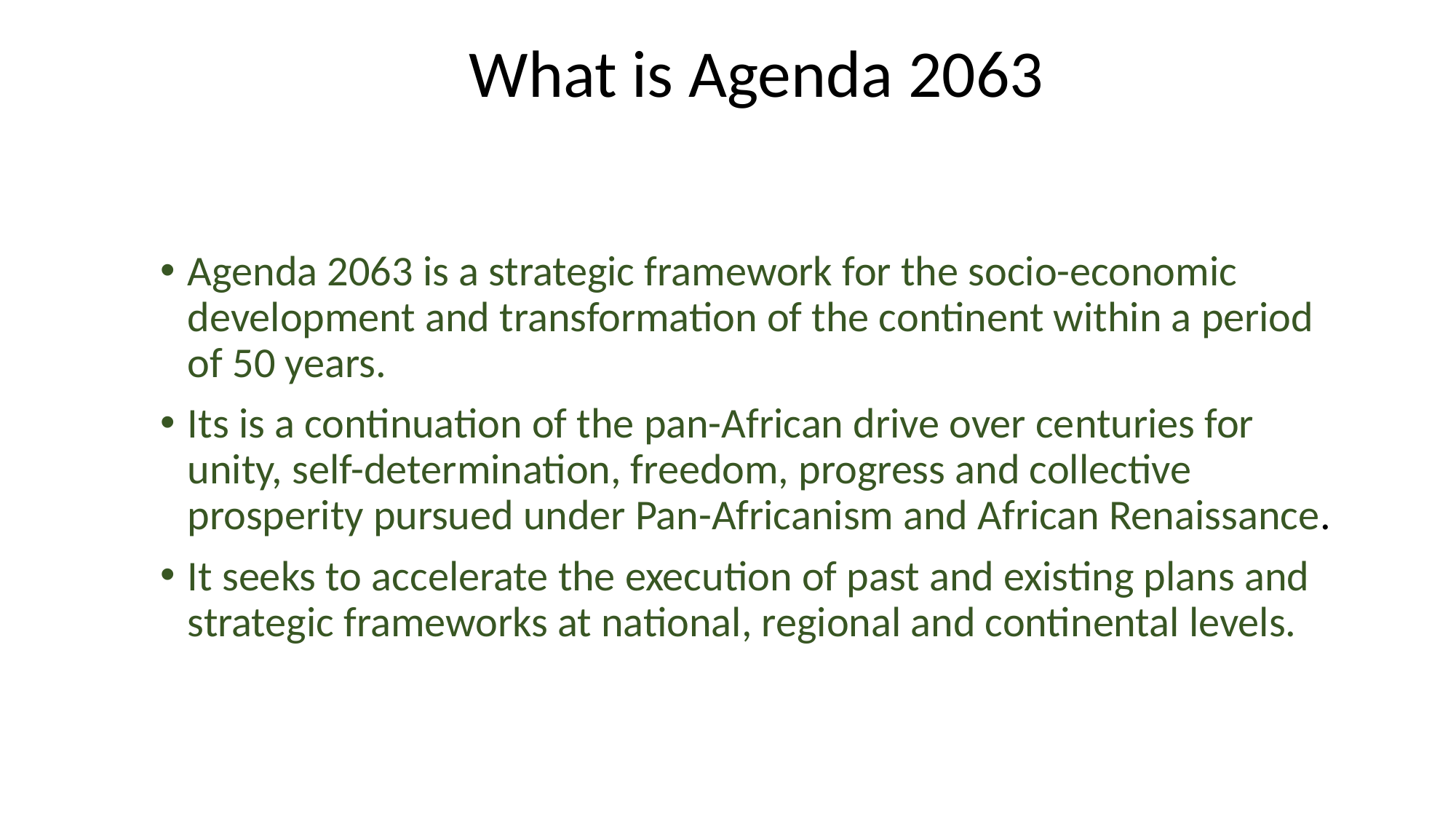

# What is Agenda 2063
Agenda 2063 is a strategic framework for the socio-economic development and transformation of the continent within a period of 50 years.
Its is a continuation of the pan-African drive over centuries for unity, self-determination, freedom, progress and collective prosperity pursued under Pan-Africanism and African Renaissance.
It seeks to accelerate the execution of past and existing plans and strategic frameworks at national, regional and continental levels.